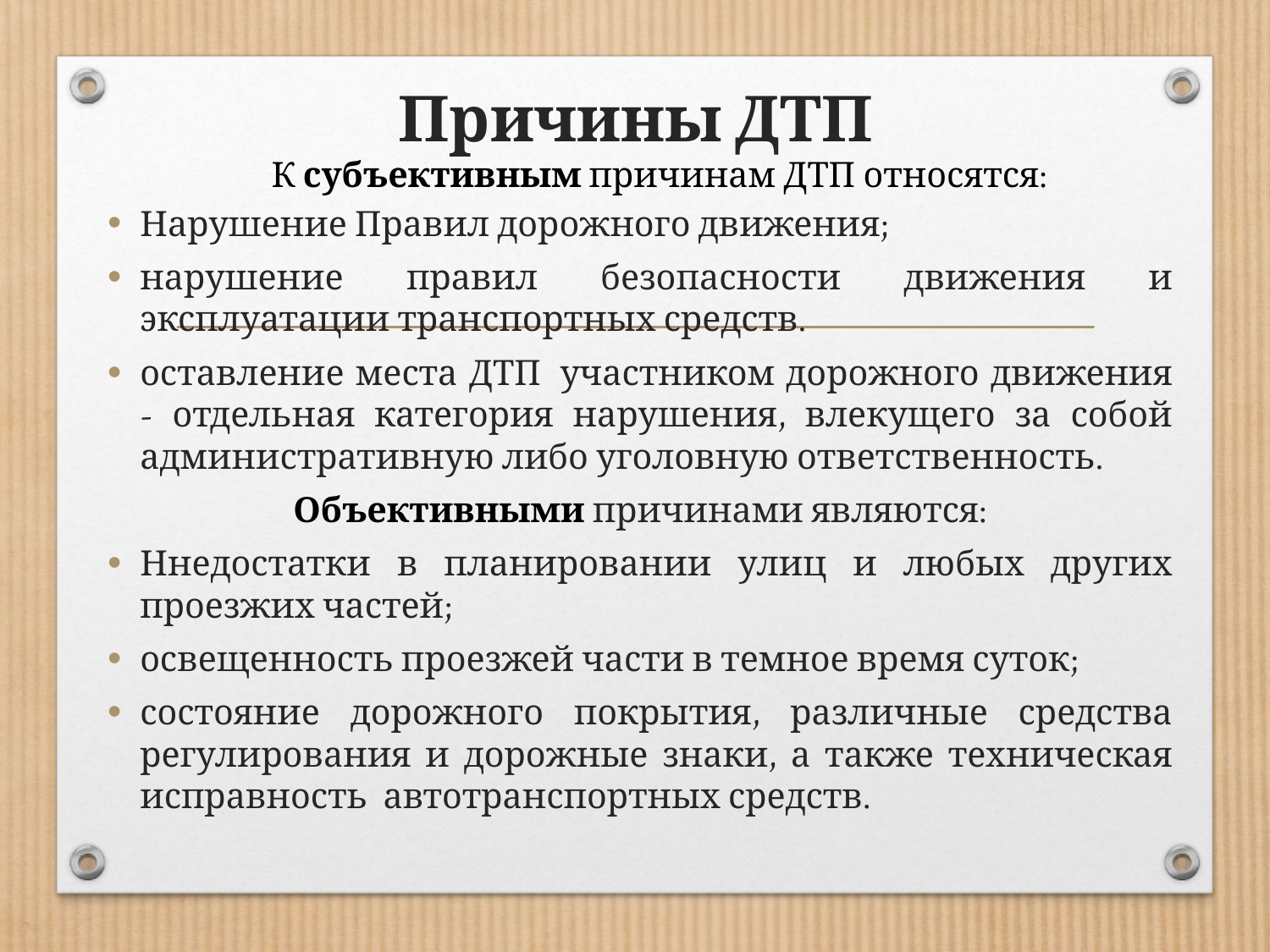

# Причины ДТП
   К субъективным причинам ДТП относятся:
Нарушение Правил дорожного движения;
нарушение правил безопасности движения и эксплуатации транспортных средств.
оставление места ДТП  участником дорожного движения - отдельная категория нарушения, влекущего за собой административную либо уголовную ответственность.
Объективными причинами являются:
Ннедостатки в планировании улиц и любых других проезжих частей;
освещенность проезжей части в темное время суток;
состояние дорожного покрытия, различные средства регулирования и дорожные знаки, а также техническая исправность  автотранспортных средств.